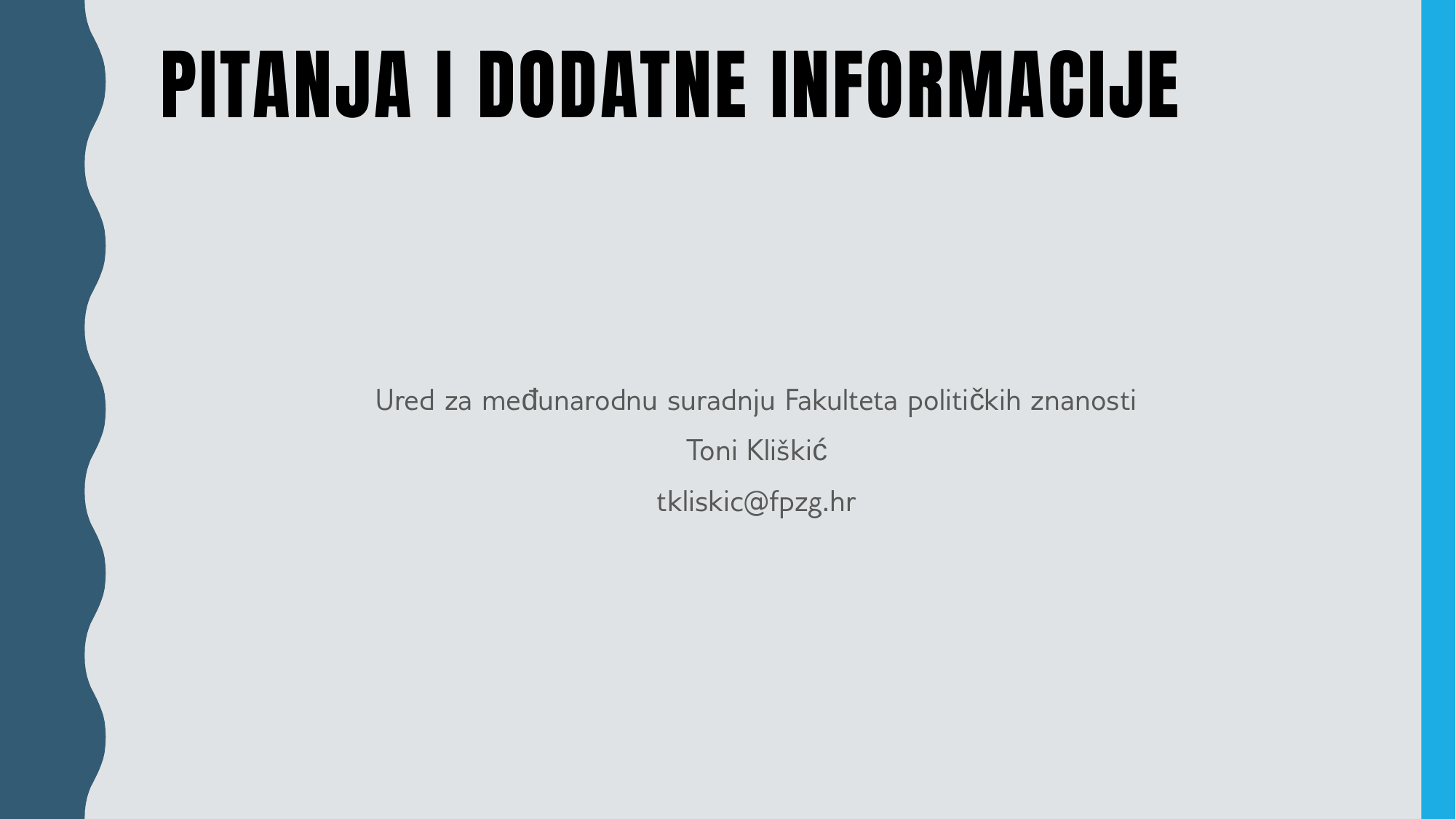

# PITANJA I DODATNE INFORMACIJE

Ured za međunarodnu suradnju Fakulteta političkih znanosti
Toni Kliškić
tkliskic@fpzg.hr